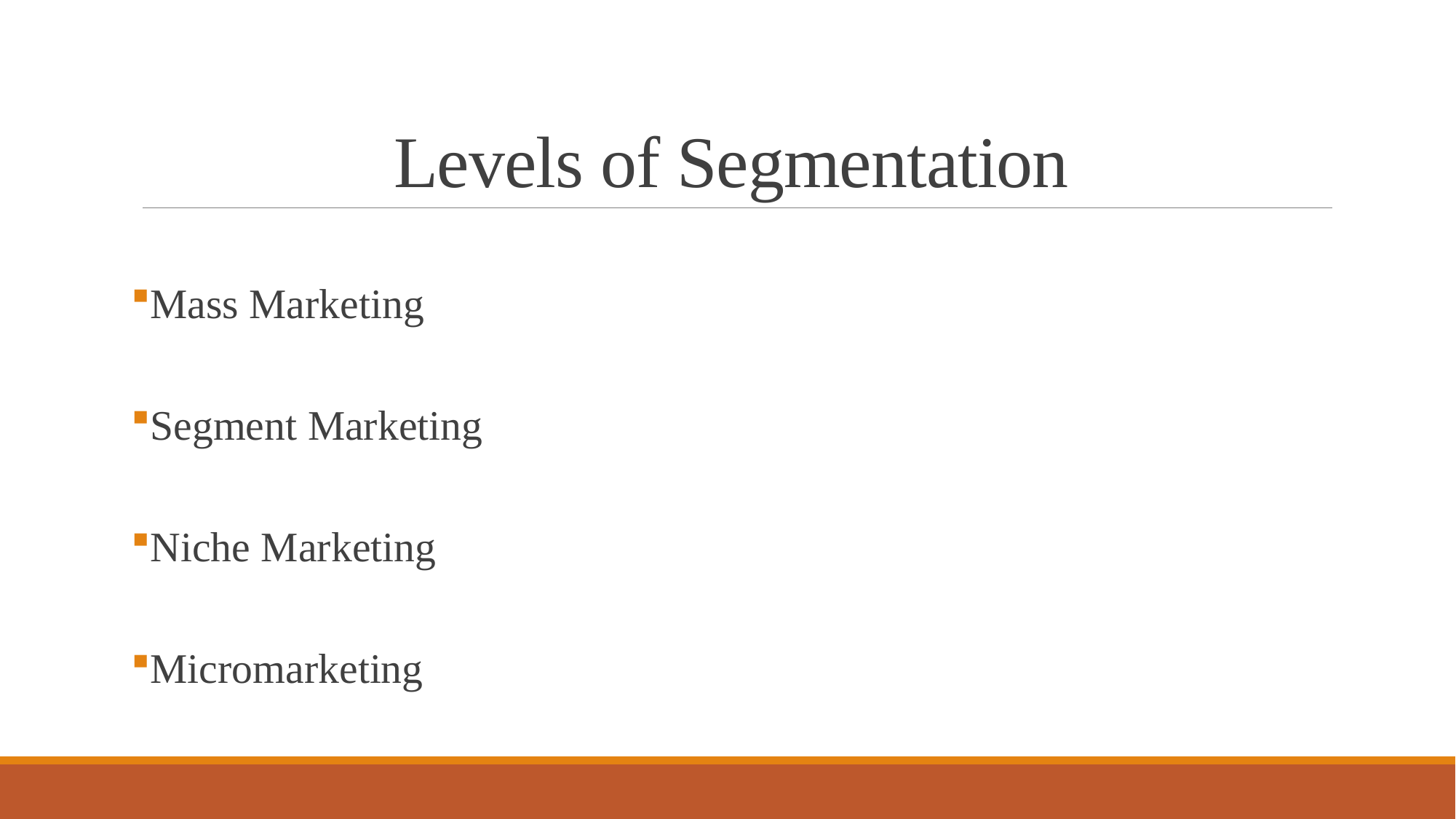

# Levels of Segmentation
Mass Marketing
Segment Marketing
Niche Marketing
Micromarketing